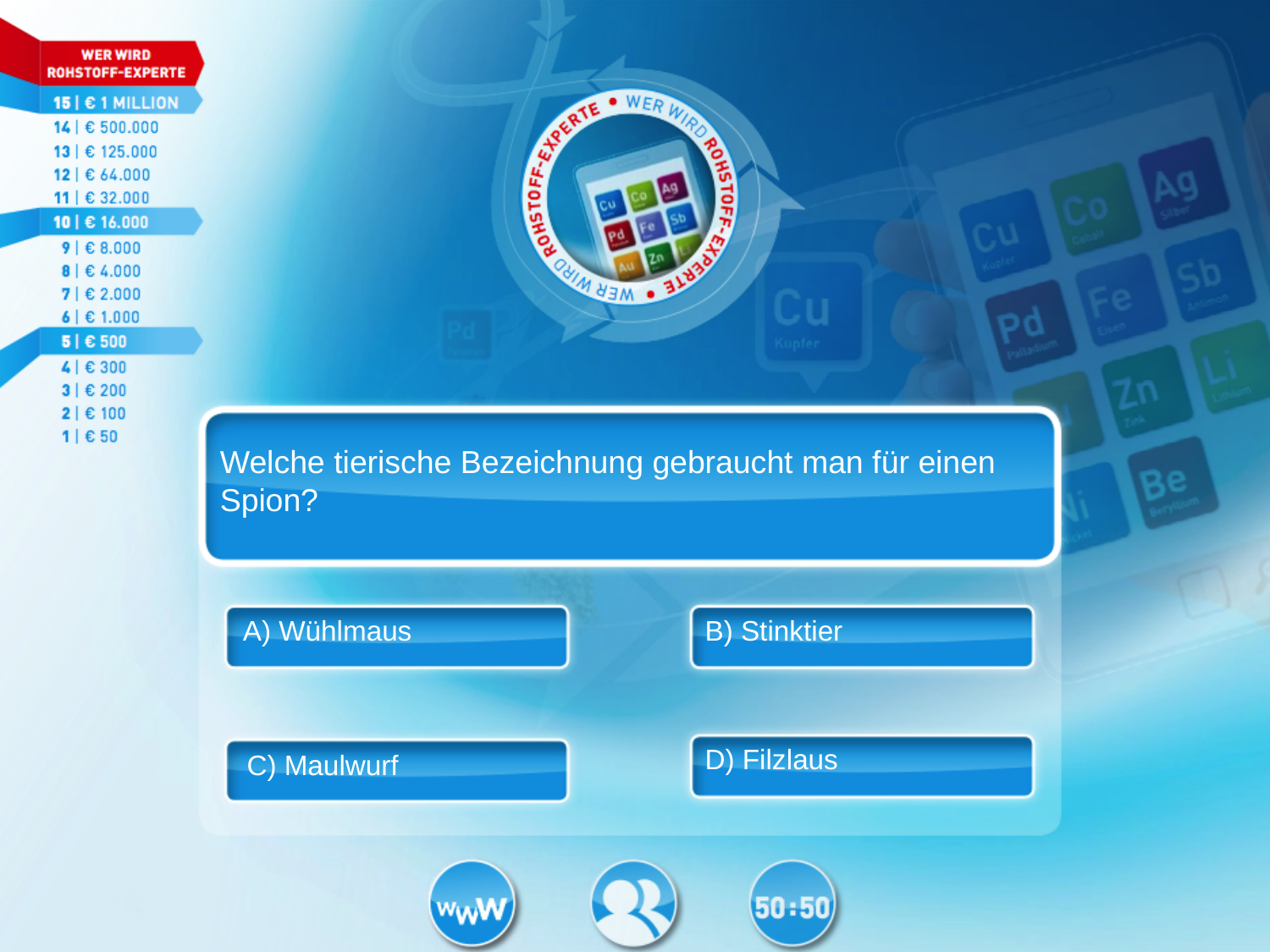

Welche tierische Bezeichnung gebraucht man für einen
Spion?
A) Wühlmaus
B) Stinktier
D) Filzlaus
C) Maulwurf